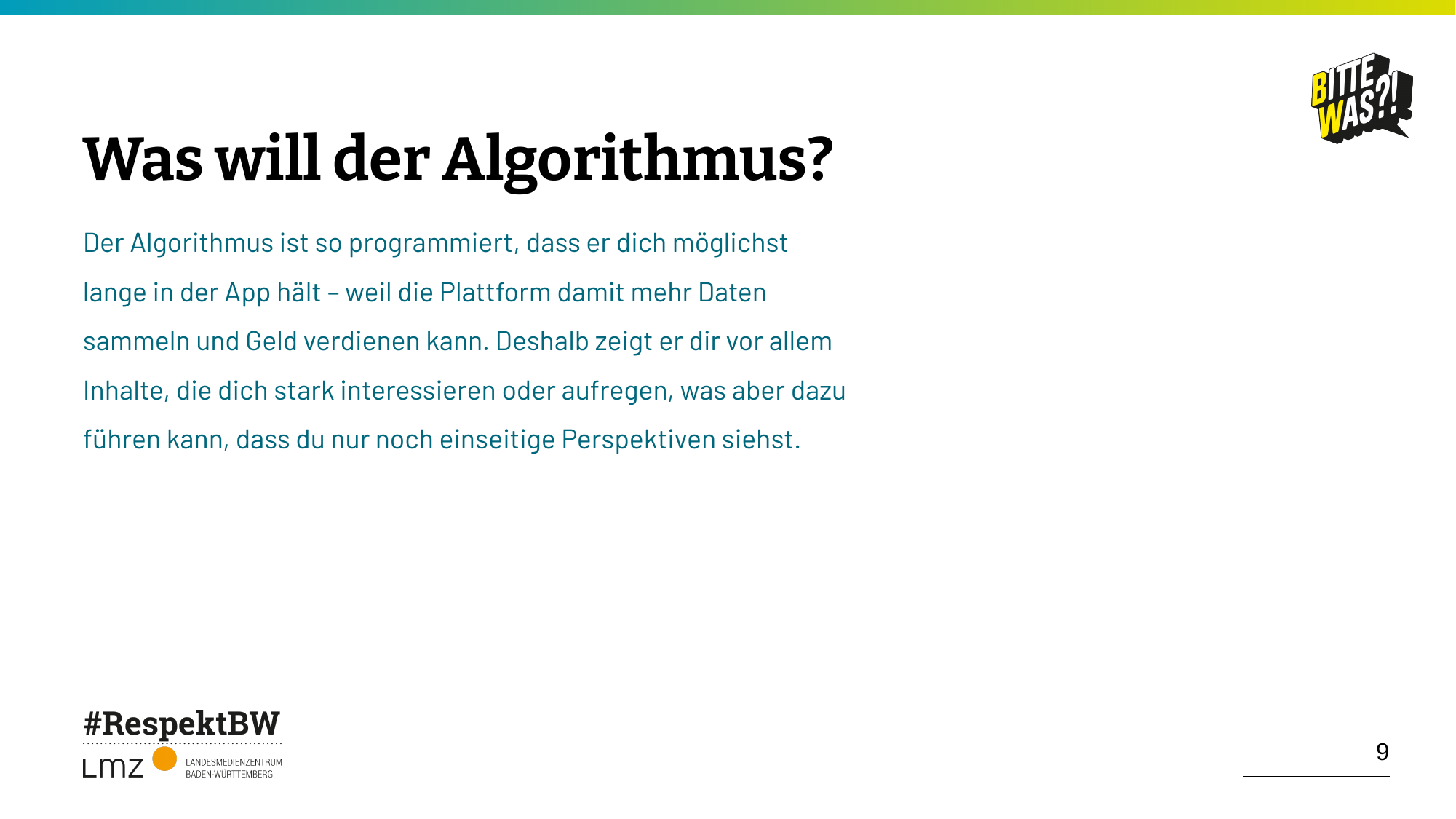

# Was will der Algorithmus?
Der Algorithmus ist so programmiert, dass er dich möglichst lange in der App hält – weil die Plattform damit mehr Daten sammeln und Geld verdienen kann. Deshalb zeigt er dir vor allem Inhalte, die dich stark interessieren oder aufregen, was aber dazu führen kann, dass du nur noch einseitige Perspektiven siehst.
9